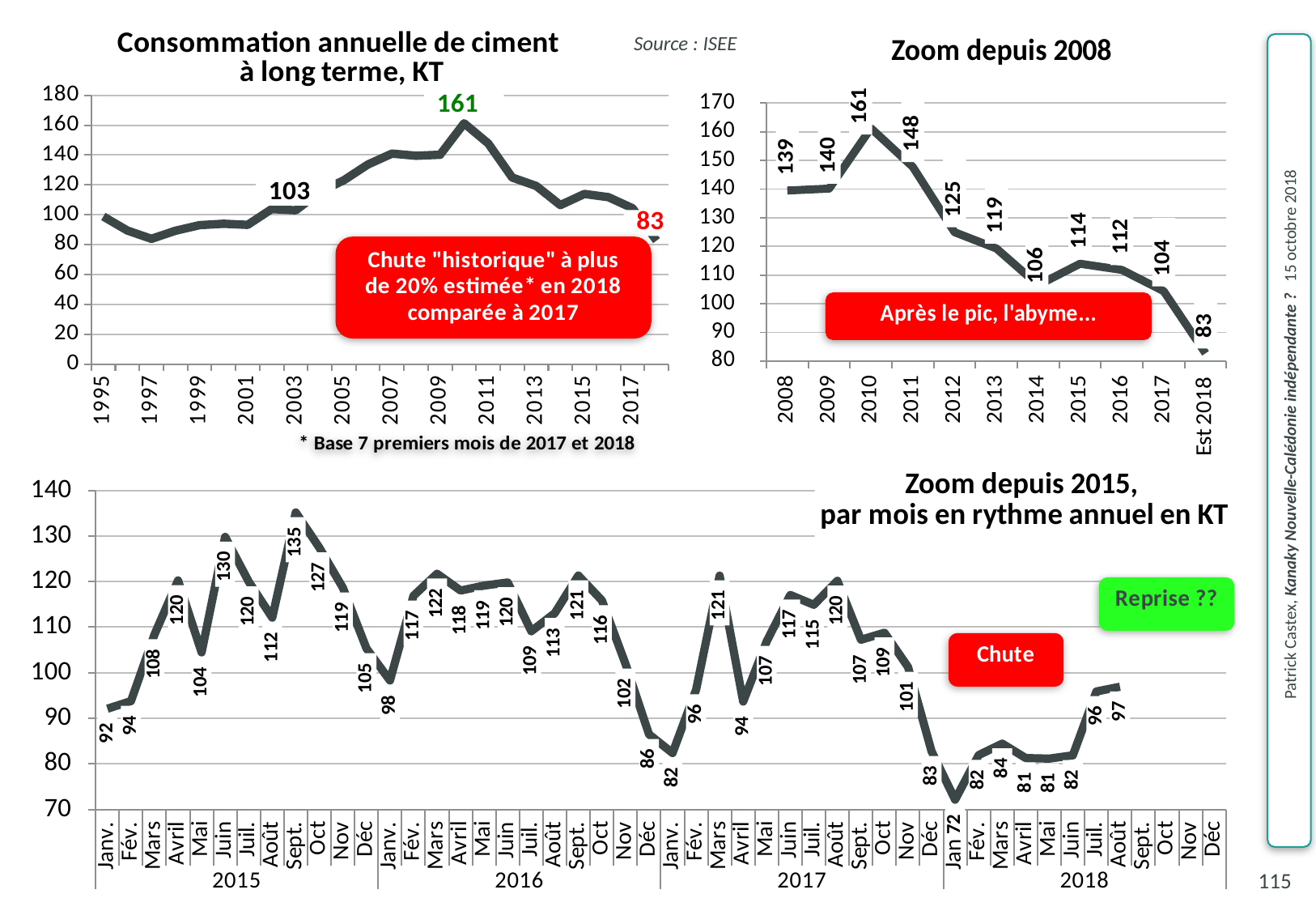

### Chart: Consommation annuelle de ciment
à long terme, KT

| Category | conso de ciment, KT |
|---|---|
| 1995 | 98.848 |
| 1996 | 89.44 |
| 1997 | 83.894 |
| 1998 | 89.32199999999997 |
| 1999 | 93.07799999999997 |
| 2000 | 93.984 |
| 2001 | 93.248 |
| 2002 | 103.808 |
| 2003 | 102.996 |
| 2004 | 115.288 |
| 2005 | 123.118 |
| 2006 | 133.662 |
| 2007 | 140.962 |
| 2008 | 139.498 |
| 2009 | 140.173 |
| 2010 | 161.236 |
| 2011 | 147.761 |
| 2012 | 124.956 |
| 2013 | 119.279 |
| 2014 | 106.492 |
| 2015 | 113.954 |
| 2016 | 111.803 |
| 2017 | 104.391 |
| Est 2018 | 82.71739737790098 |
Source : ISEE

### Chart: Zoom depuis 2008

| Category | conso de ciment, KT |
|---|---|
| 2008 | 139.498 |
| 2009 | 140.173 |
| 2010 | 161.236 |
| 2011 | 147.761 |
| 2012 | 124.956 |
| 2013 | 119.279 |
| 2014 | 106.492 |
| 2015 | 113.954 |
| 2016 | 111.803 |
| 2017 | 104.391 |
| Est 2018 | 82.71739737790098 |

### Chart: Zoom depuis 2015,
par mois en rythme annuel en KT

| Category | Ventes totales annuelles en milliers de tonnes |
|---|---|
| Janv. | 92.10117600000001 |
| Fév. | 93.774516 |
| Mars | 108.408816 |
| Avril | 120.248292 |
| Mai | 104.457372 |
| Juin | 129.798264 |
| Juil. | 120.00168 |
| Août | 112.08108 |
| Sept. | 135.172152 |
| Oct | 127.431312 |
| Nov | 118.635024 |
| Déc | 105.339696 |
| Janv. | 98.30033999999998 |
| Fév. | 116.866212 |
| Mars | 121.7193 |
| Avril | 118.028616 |
| Mai | 119.119116 |
| Juin | 119.803968 |
| Juil. | 109.097256 |
| Août | 113.061276 |
| Sept. | 121.32222 |
| Oct | 115.866492 |
| Nov | 101.958492 |
| Déc | 86.488656 |
| Janv. | 82.37461200000001 |
| Fév. | 96.281364 |
| Mars | 121.305792 |
| Avril | 93.6701519999999 |
| Mai | 106.907532 |
| Juin | 117.064644 |
| Juil. | 114.89724 |
| Août | 120.163956 |
| Sept. | 107.232 |
| Oct | 108.765852 |
| Nov | 101.2545 |
| Déc | 82.77219599999998 |
| Janv. | 72.146364 |
| Fév. | 81.927564 |
| Mars | 84.4512 |
| Avril | 81.274116 |
| Mai | 81.15855599999998 |
| Juin | 81.878268 |
| Juil. | 95.88694799999998 |
| Août | 96.91237199999998 |
| Sept. | None |
| Oct | None |
| Nov | None |
| Déc | None |